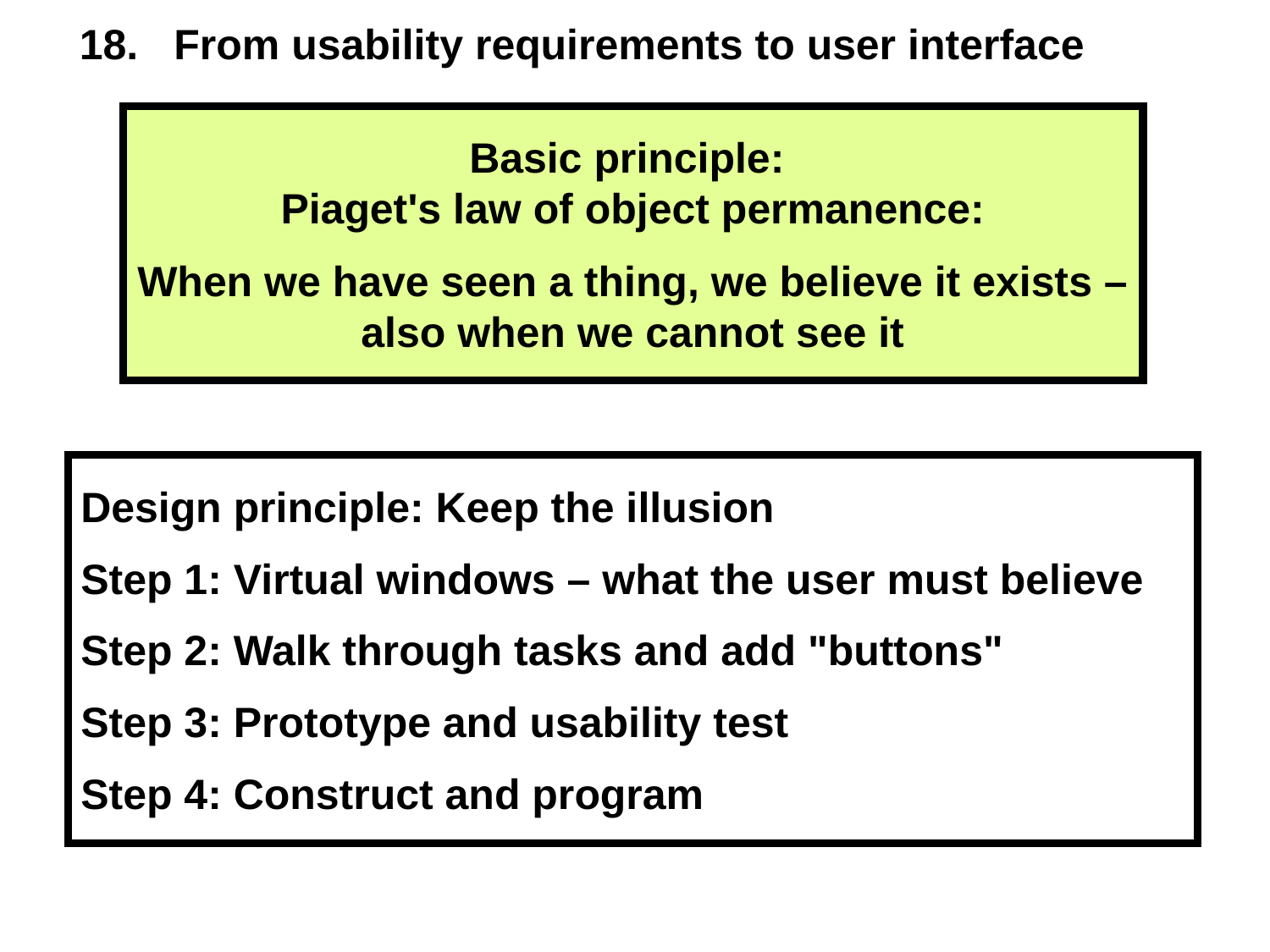

18.   From usability requirements to user interface
Basic principle:
Piaget's law of object permanence:
When we have seen a thing, we believe it exists – also when we cannot see it
Design principle: Keep the illusion
Step 1: Virtual windows – what the user must believe
Step 2: Walk through tasks and add "buttons"
Step 3: Prototype and usability test
Step 4: Construct and program